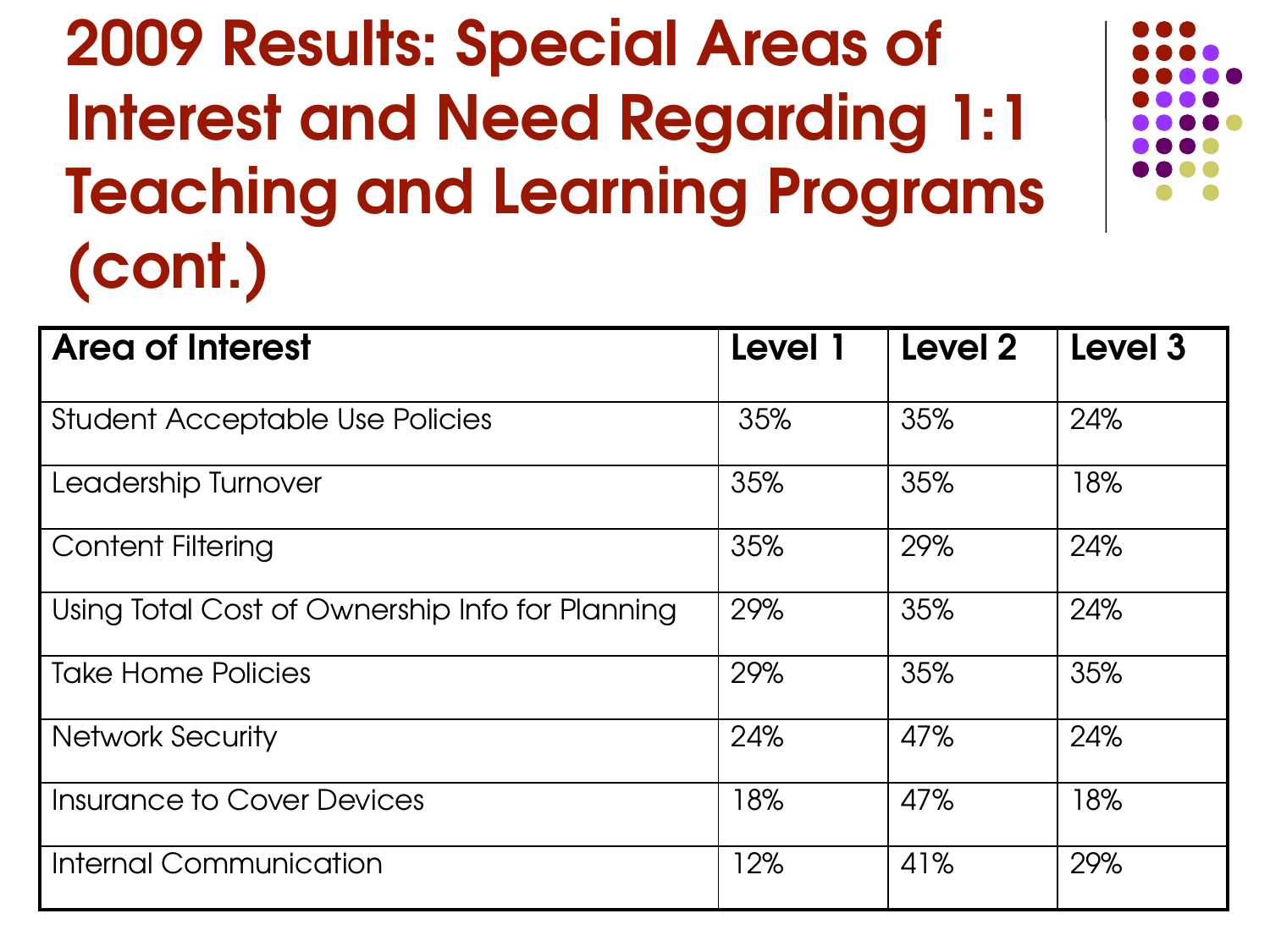

# 2009 Results: Special Areas of Interest and Need Regarding 1:1 Teaching and Learning Programs (cont.)
| Area of Interest | Level 1 | Level 2 | Level 3 |
| --- | --- | --- | --- |
| Student Acceptable Use Policies | 35% | 35% | 24% |
| Leadership Turnover | 35% | 35% | 18% |
| Content Filtering | 35% | 29% | 24% |
| Using Total Cost of Ownership Info for Planning | 29% | 35% | 24% |
| Take Home Policies | 29% | 35% | 35% |
| Network Security | 24% | 47% | 24% |
| Insurance to Cover Devices | 18% | 47% | 18% |
| Internal Communication | 12% | 41% | 29% |